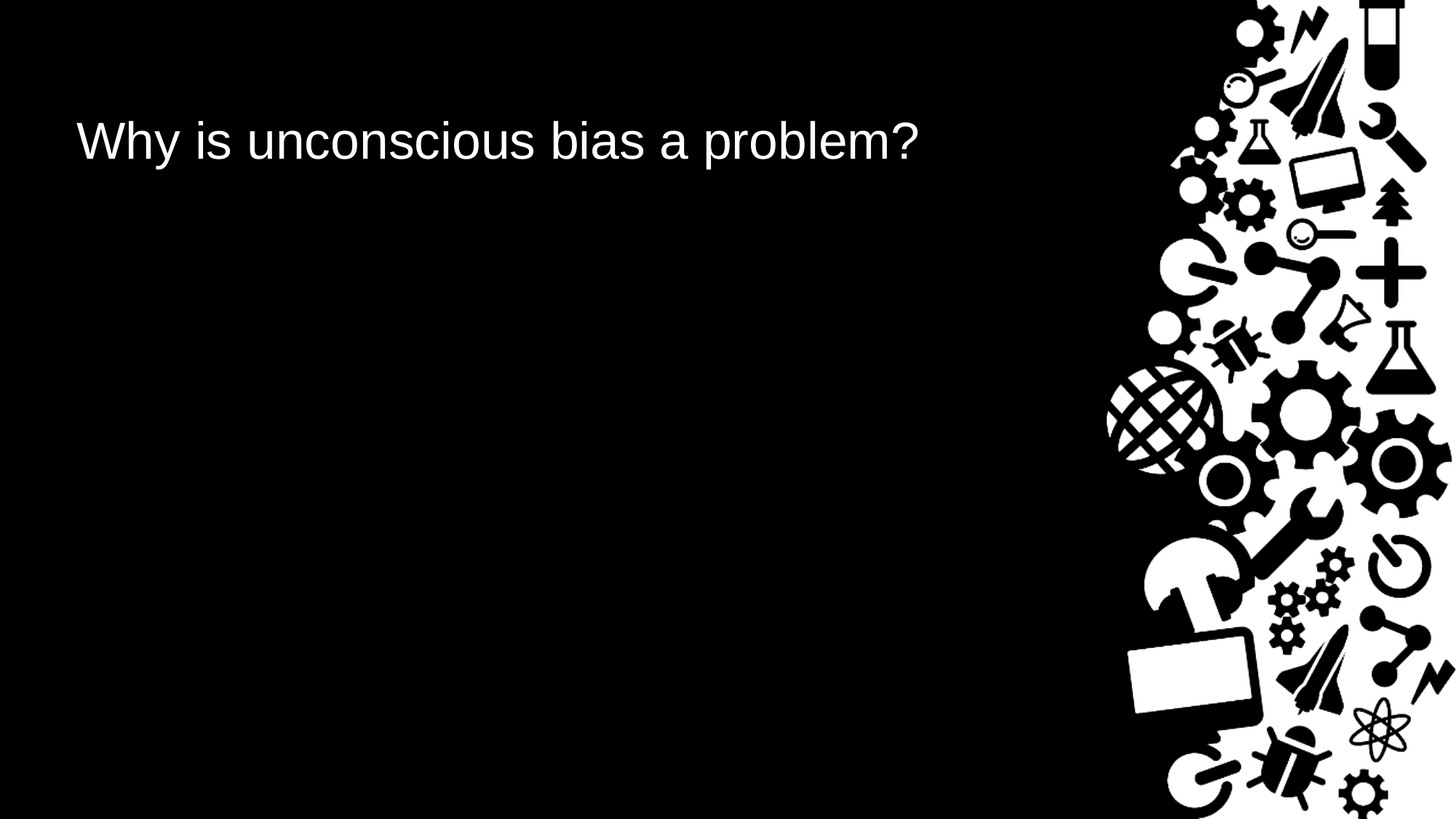

# Why is unconscious bias a problem?